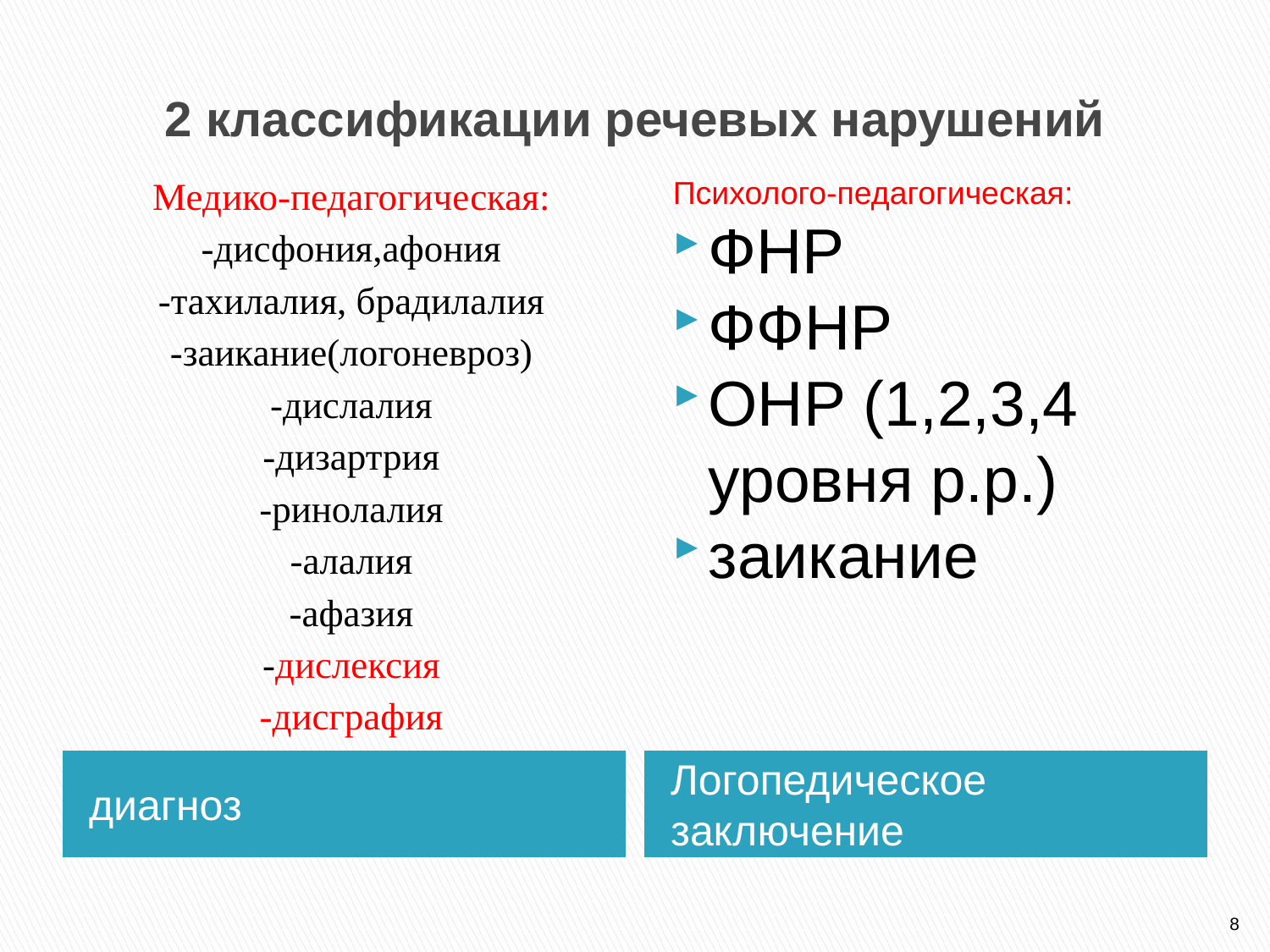

# 2 классификации речевых нарушений
Медико-педагогическая:
-дисфония,афония
-тахилалия, брадилалия
-заикание(логоневроз)
-дислалия
-дизартрия
-ринолалия
-алалия
-афазия
-дислексия
-дисграфия

Психолого-педагогическая:
ФНР
ФФНР
ОНР (1,2,3,4 уровня р.р.)
заикание
диагноз
Логопедическое заключение

8